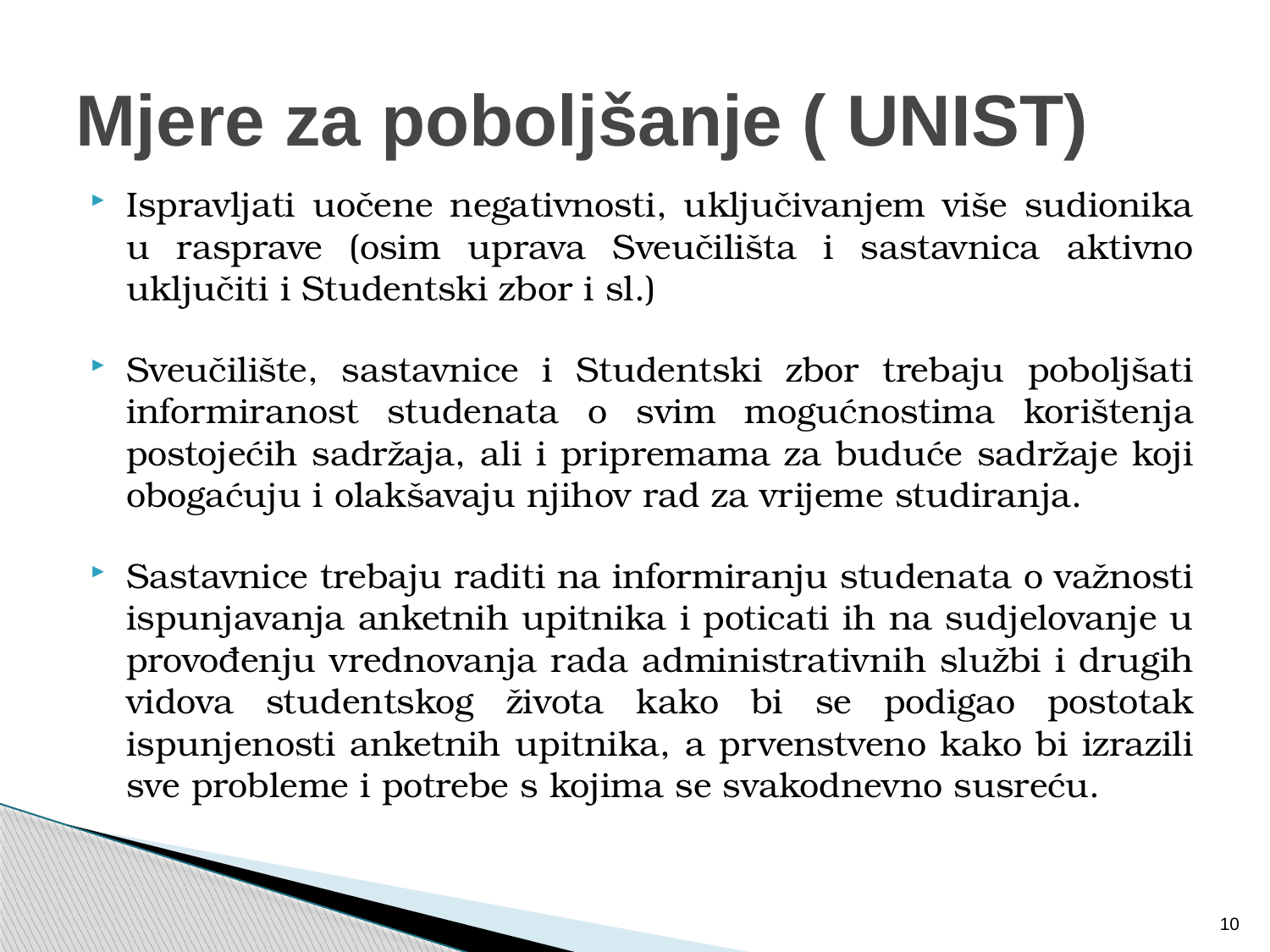

# Mjere za poboljšanje ( UNIST)
Ispravljati uočene negativnosti, uključivanjem više sudionika u rasprave (osim uprava Sveučilišta i sastavnica aktivno uključiti i Studentski zbor i sl.)

Sveučilište, sastavnice i Studentski zbor trebaju poboljšati informiranost studenata o svim mogućnostima korištenja postojećih sadržaja, ali i pripremama za buduće sadržaje koji obogaćuju i olakšavaju njihov rad za vrijeme studiranja.

Sastavnice trebaju raditi na informiranju studenata o važnosti ispunjavanja anketnih upitnika i poticati ih na sudjelovanje u provođenju vrednovanja rada administrativnih službi i drugih vidova studentskog života kako bi se podigao postotak ispunjenosti anketnih upitnika, a prvenstveno kako bi izrazili sve probleme i potrebe s kojima se svakodnevno susreću.

10